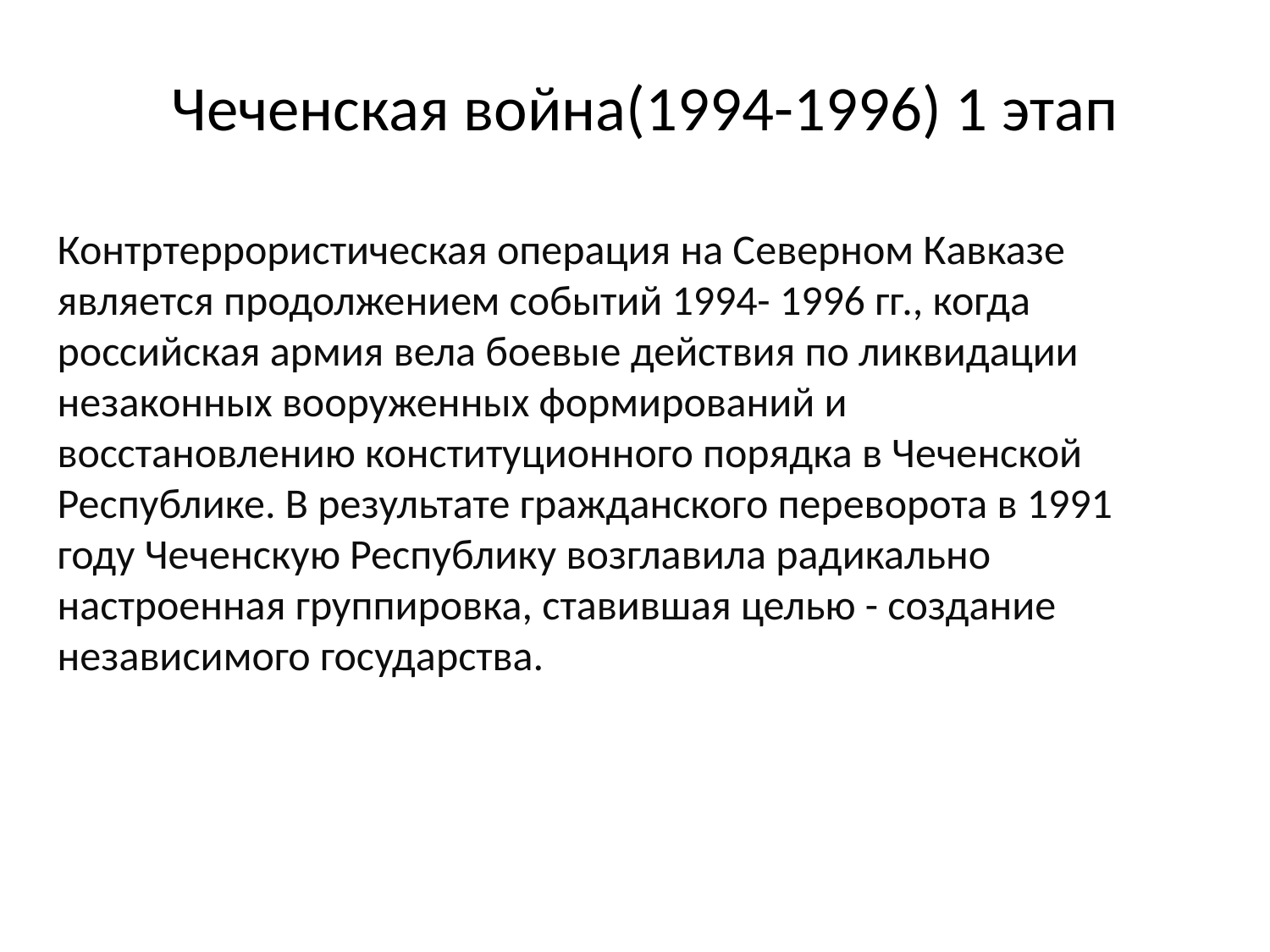

# Чеченская война(1994-1996) 1 этап
Контртеррористическая операция на Северном Кавказе является продолжением событий 1994- 1996 гг., когда российская армия вела боевые действия по ликвидации незаконных вооруженных формирований и восстановлению конституционного порядка в Чеченской Республике. В результате гражданского переворота в 1991 году Чеченскую Республику возглавила радикально настроенная группировка, ставившая целью - создание независимого государства.